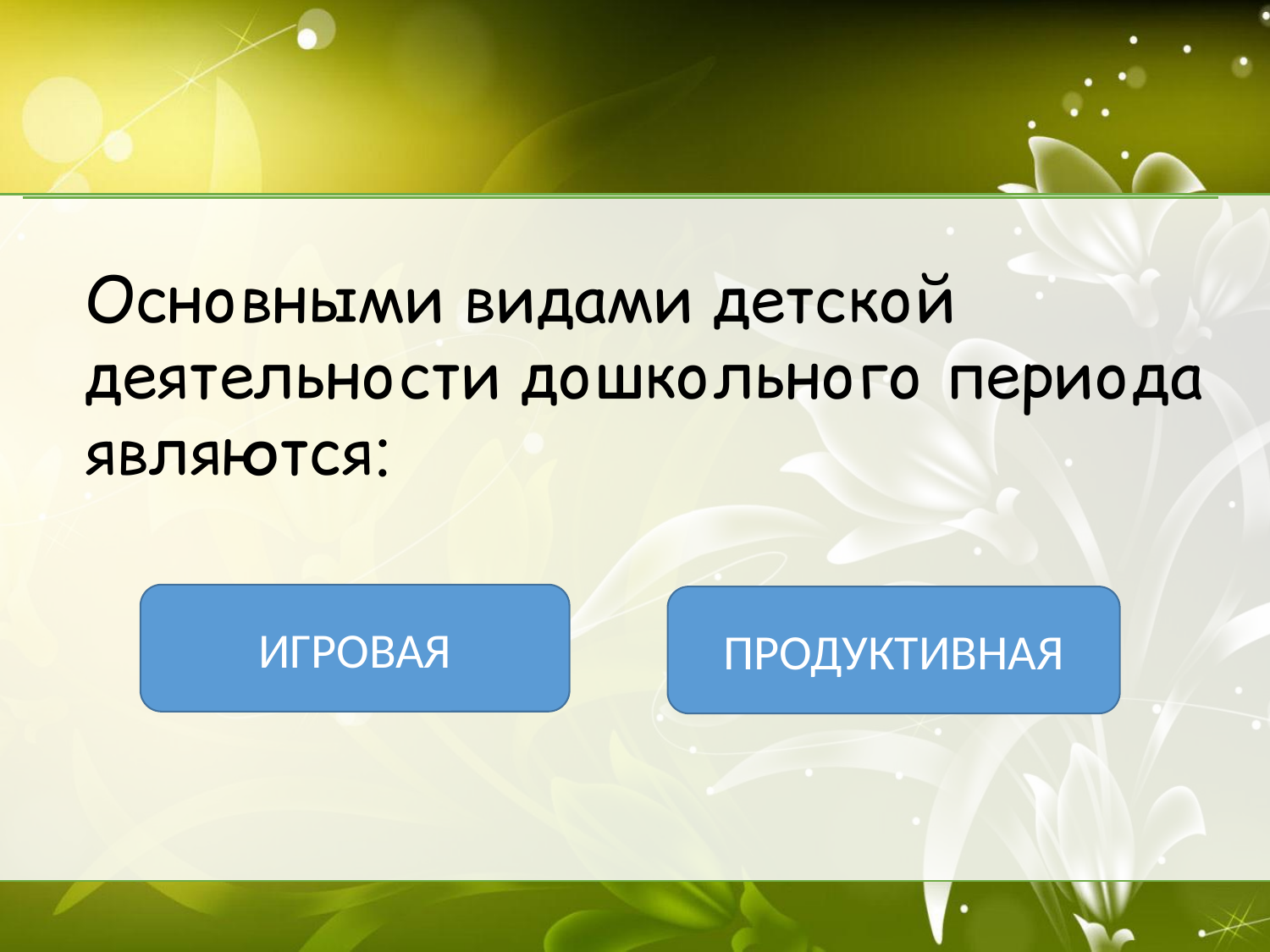

Основными видами детской деятельности дошкольного периода являются:

ИГРОВАЯ
ПРОДУКТИВНАЯ